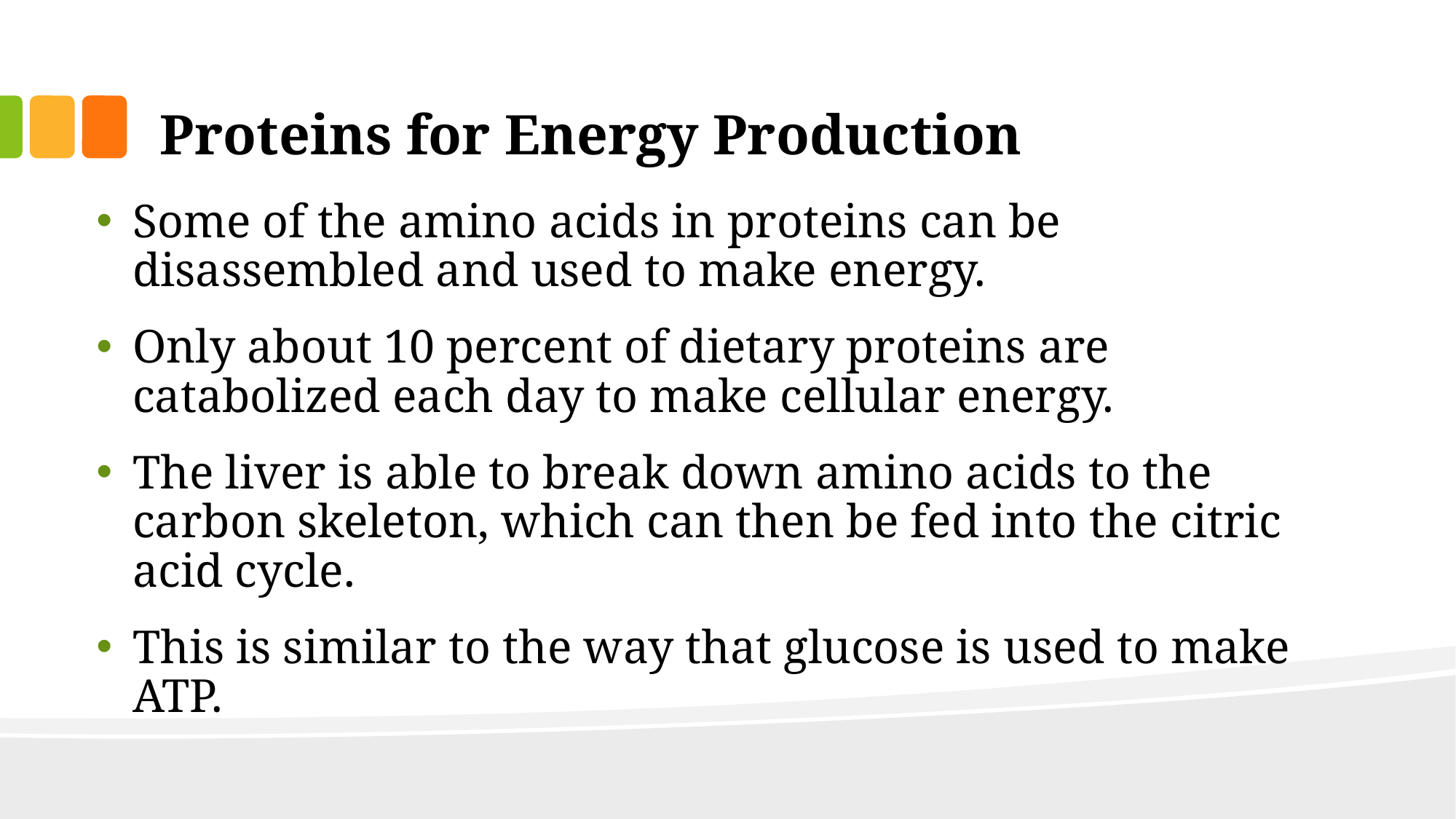

# Proteins for Energy Production
Some of the amino acids in proteins can be disassembled and used to make energy.
Only about 10 percent of dietary proteins are catabolized each day to make cellular energy.
The liver is able to break down amino acids to the carbon skeleton, which can then be fed into the citric acid cycle.
This is similar to the way that glucose is used to make ATP.